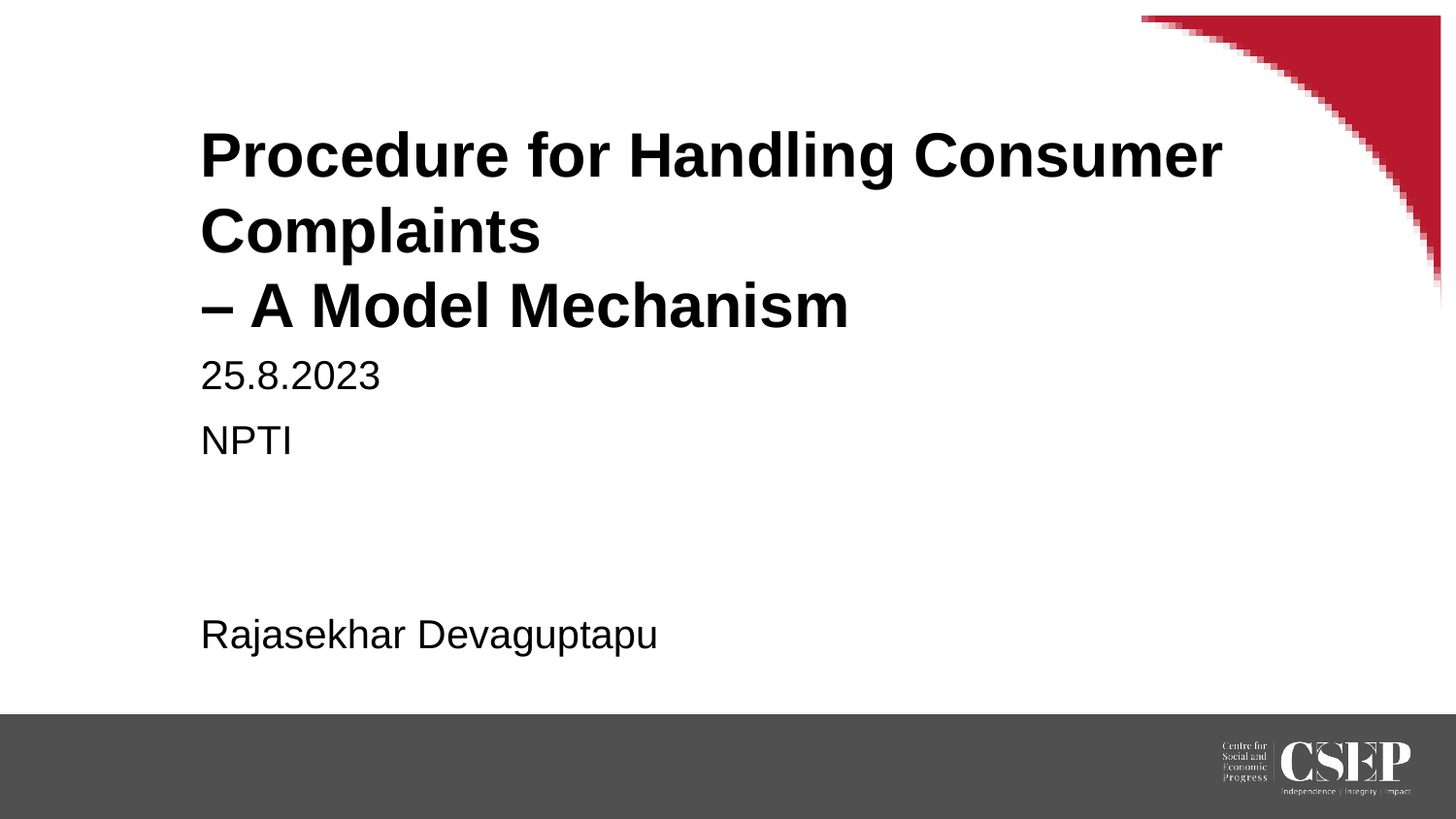

# Procedure for Handling Consumer Complaints – A Model Mechanism
25.8.2023
NPTI

Rajasekhar Devaguptapu